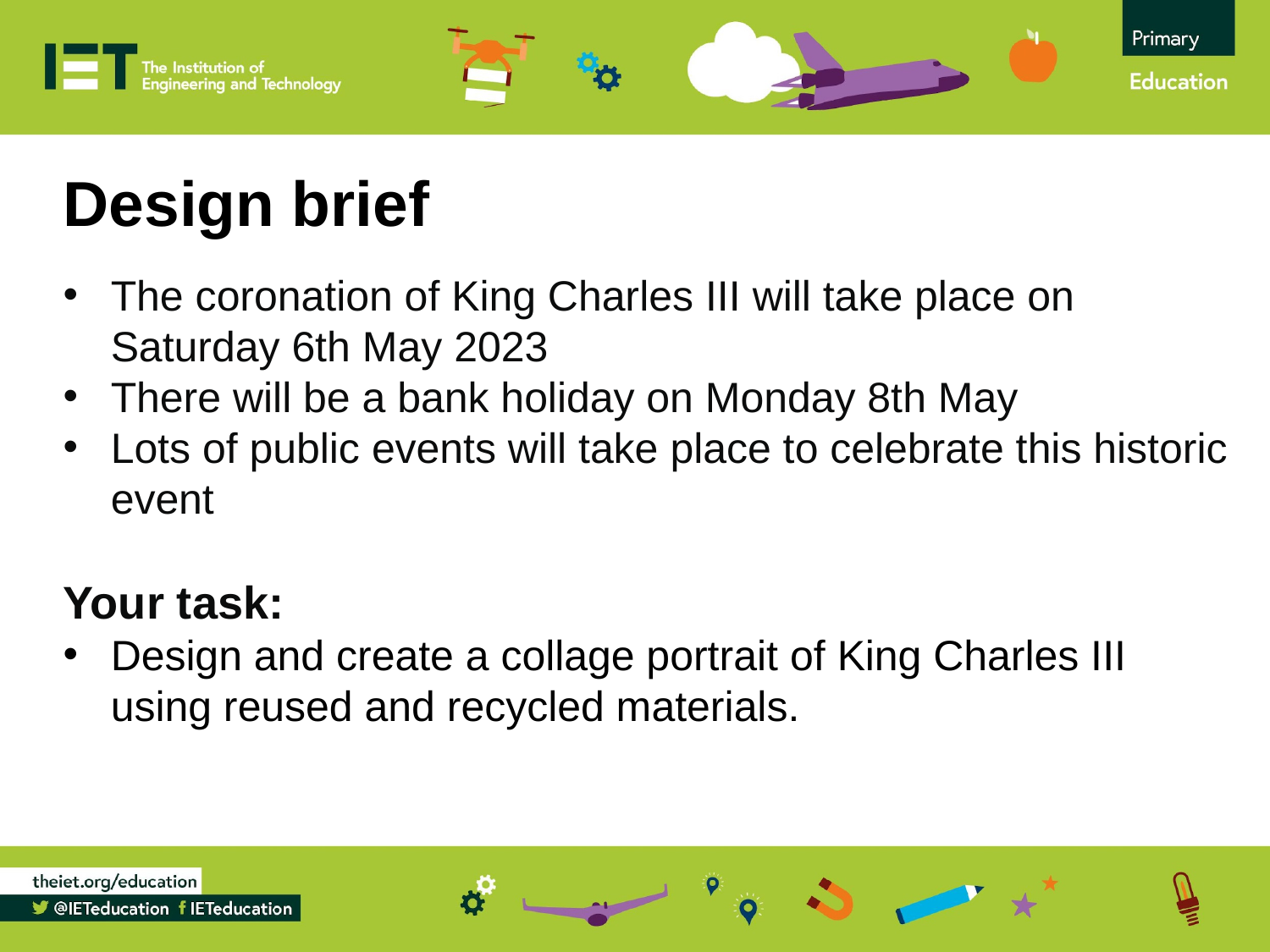

Design brief
The coronation of King Charles III will take place on Saturday 6th May 2023
There will be a bank holiday on Monday 8th May
Lots of public events will take place to celebrate this historic event

Your task:
Design and create a collage portrait of King Charles III using reused and recycled materials.